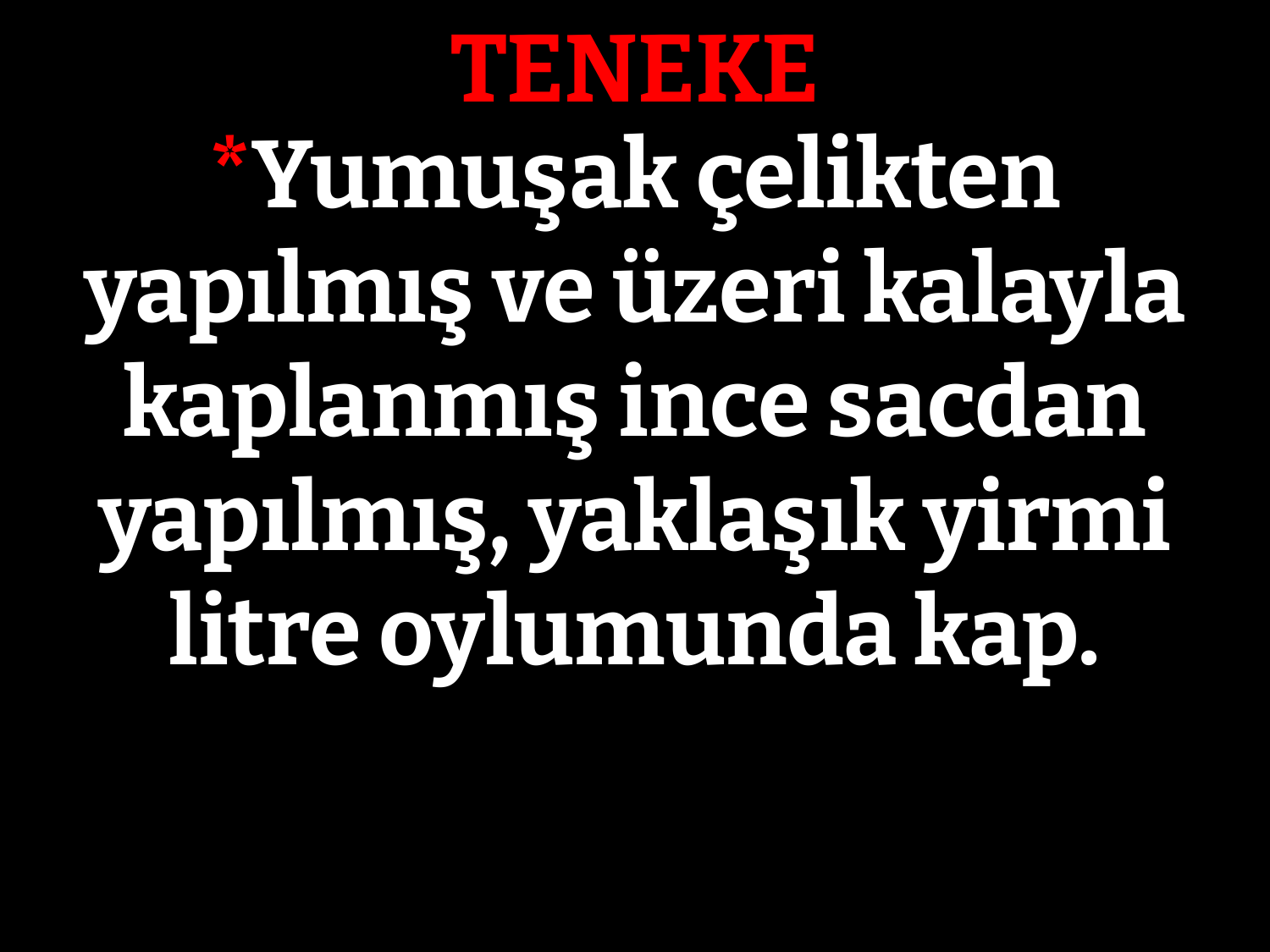

TENEKE
*Yumuşak çelikten yapılmış ve üzeri kalayla kaplanmış ince sacdan yapılmış, yaklaşık yirmi litre oylumunda kap.